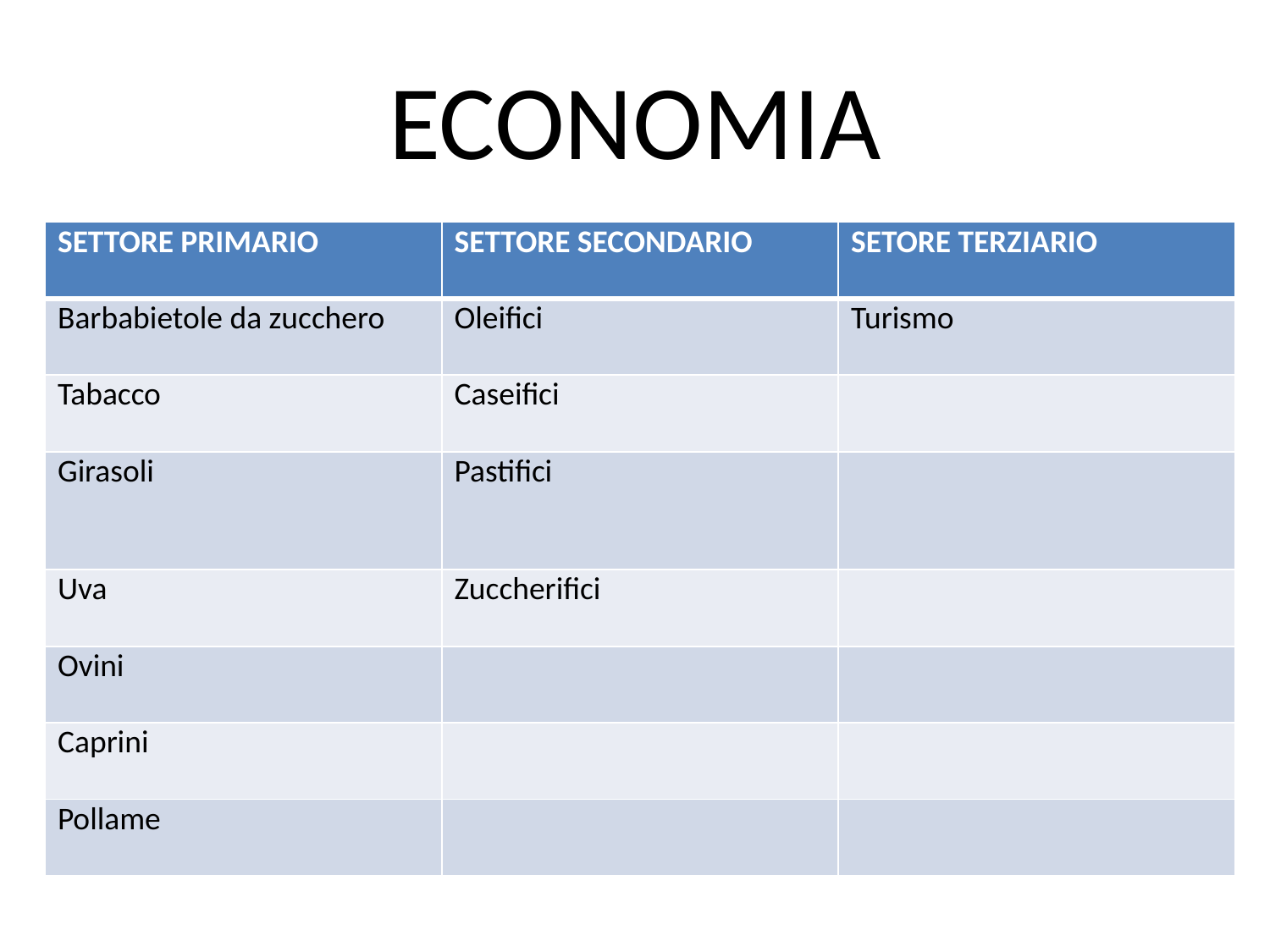

# ECONOMIA
| SETTORE PRIMARIO | SETTORE SECONDARIO | SETORE TERZIARIO |
| --- | --- | --- |
| Barbabietole da zucchero | Oleifici | Turismo |
| Tabacco | Caseifici |  |
| Girasoli | Pastifici |  |
| Uva | Zuccherifici |  |
| Ovini |  |  |
| Caprini |  |  |
| Pollame |  |  |